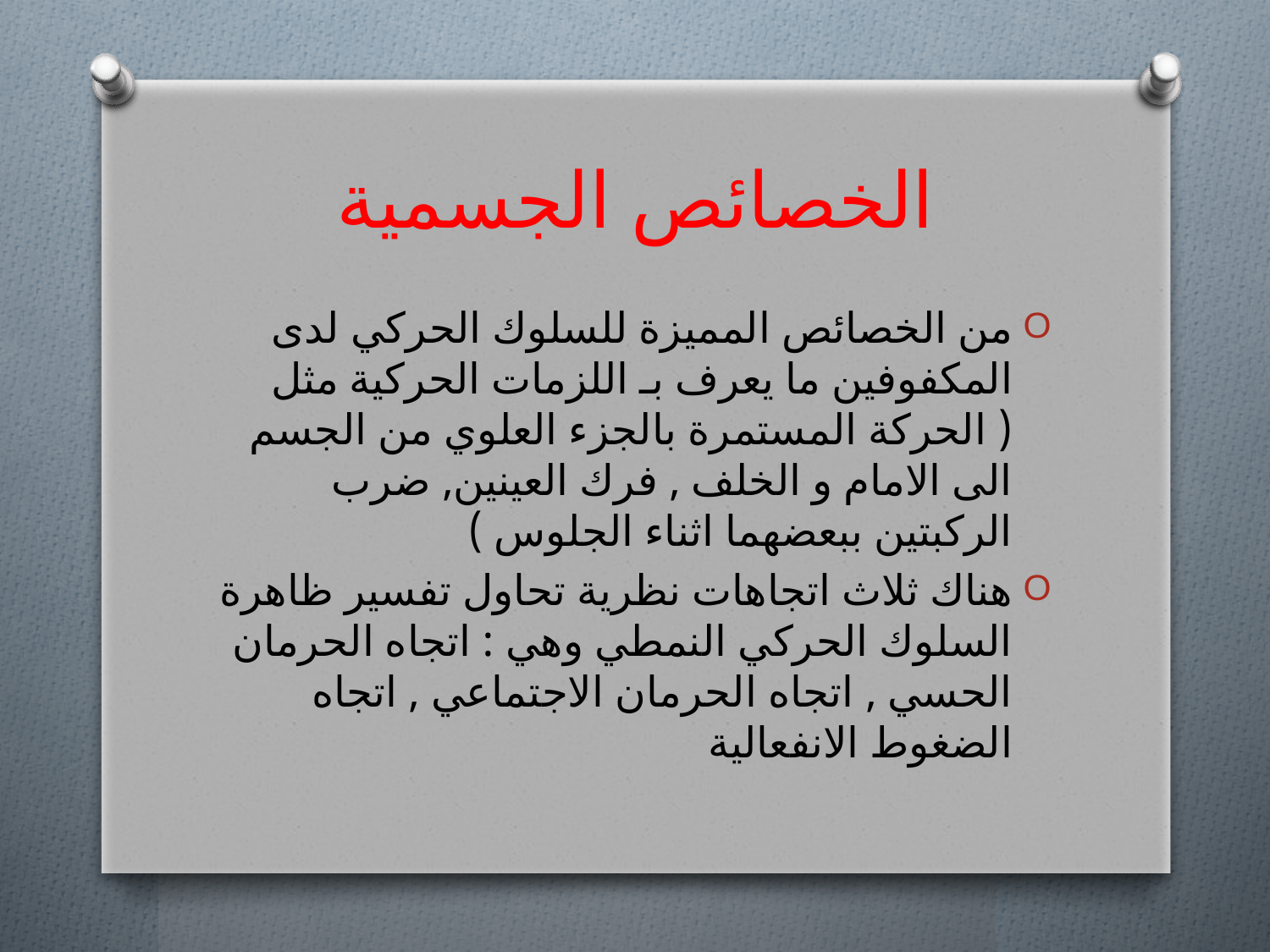

# الخصائص الجسمية
من الخصائص المميزة للسلوك الحركي لدى المكفوفين ما يعرف بـ اللزمات الحركية مثل ( الحركة المستمرة بالجزء العلوي من الجسم الى الامام و الخلف , فرك العينين, ضرب الركبتين ببعضهما اثناء الجلوس )
هناك ثلاث اتجاهات نظرية تحاول تفسير ظاهرة السلوك الحركي النمطي وهي : اتجاه الحرمان الحسي , اتجاه الحرمان الاجتماعي , اتجاه الضغوط الانفعالية